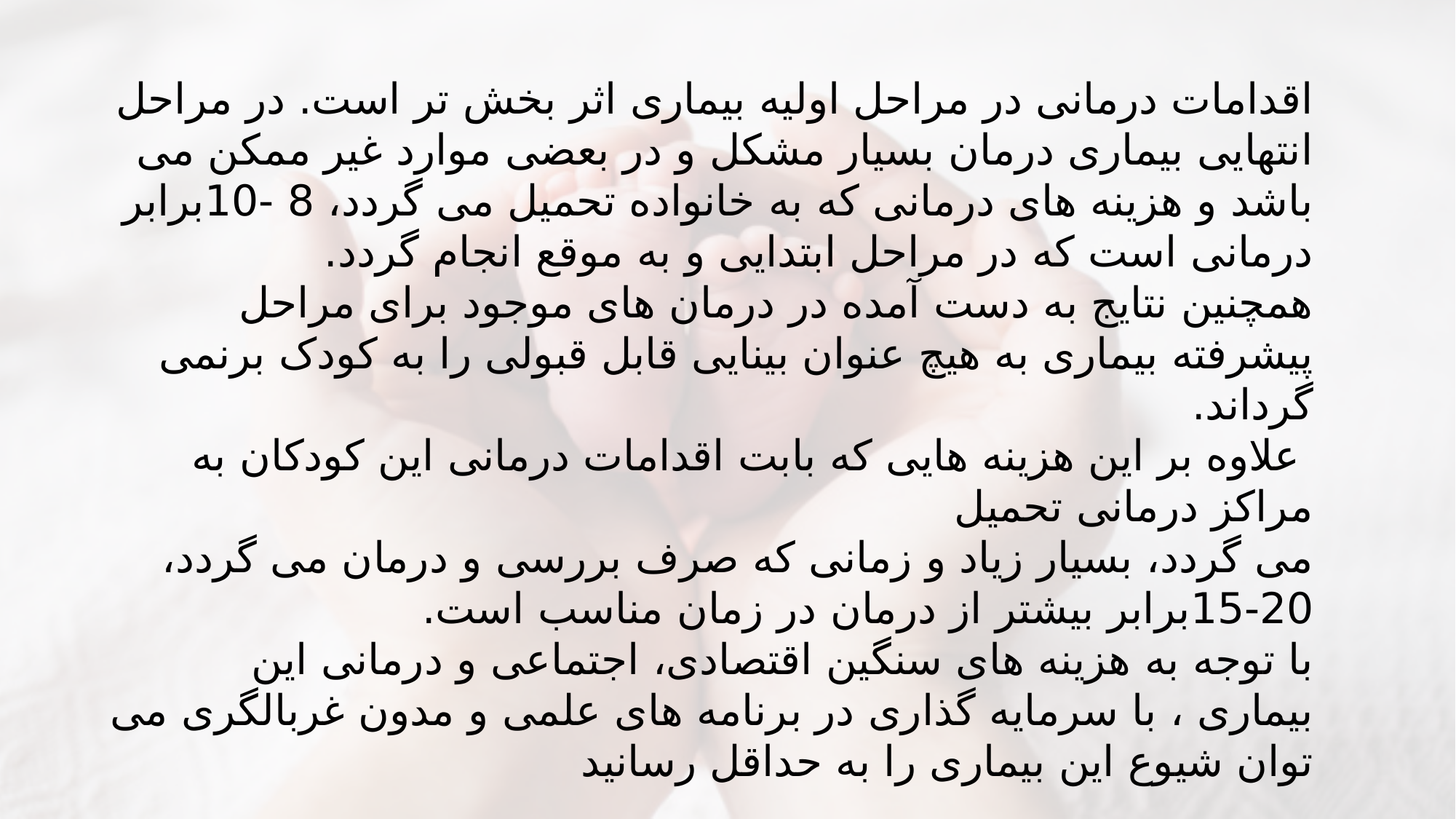

اقدامات درمانی در مراحل اولیه بیماری اثر بخش تر است. در مراحل انتهایی بیماری درمان بسیار مشکل و در بعضی موارد غیر ممکن می باشد و هزینه های درمانی که به خانواده تحمیل می گردد، 8 -10برابر درمانی است که در مراحل ابتدایی و به موقع انجام گردد.
همچنین نتایج به دست آمده در درمان های موجود برای مراحل پیشرفته بیماری به هیچ عنوان بینایی قابل قبولی را به کودک برنمی گرداند.
 علاوه بر این هزینه هایی که بابت اقدامات درمانی این کودکان به مراکز درمانی تحمیل
می گردد، بسیار زیاد و زمانی که صرف بررسی و درمان می گردد، 20-15برابر بیشتر از درمان در زمان مناسب است.
با توجه به هزینه های سنگین اقتصادی، اجتماعی و درمانی این بیماری ، با سرمایه گذاری در برنامه های علمی و مدون غربالگری می توان شیوع این بیماری را به حداقل رسانید